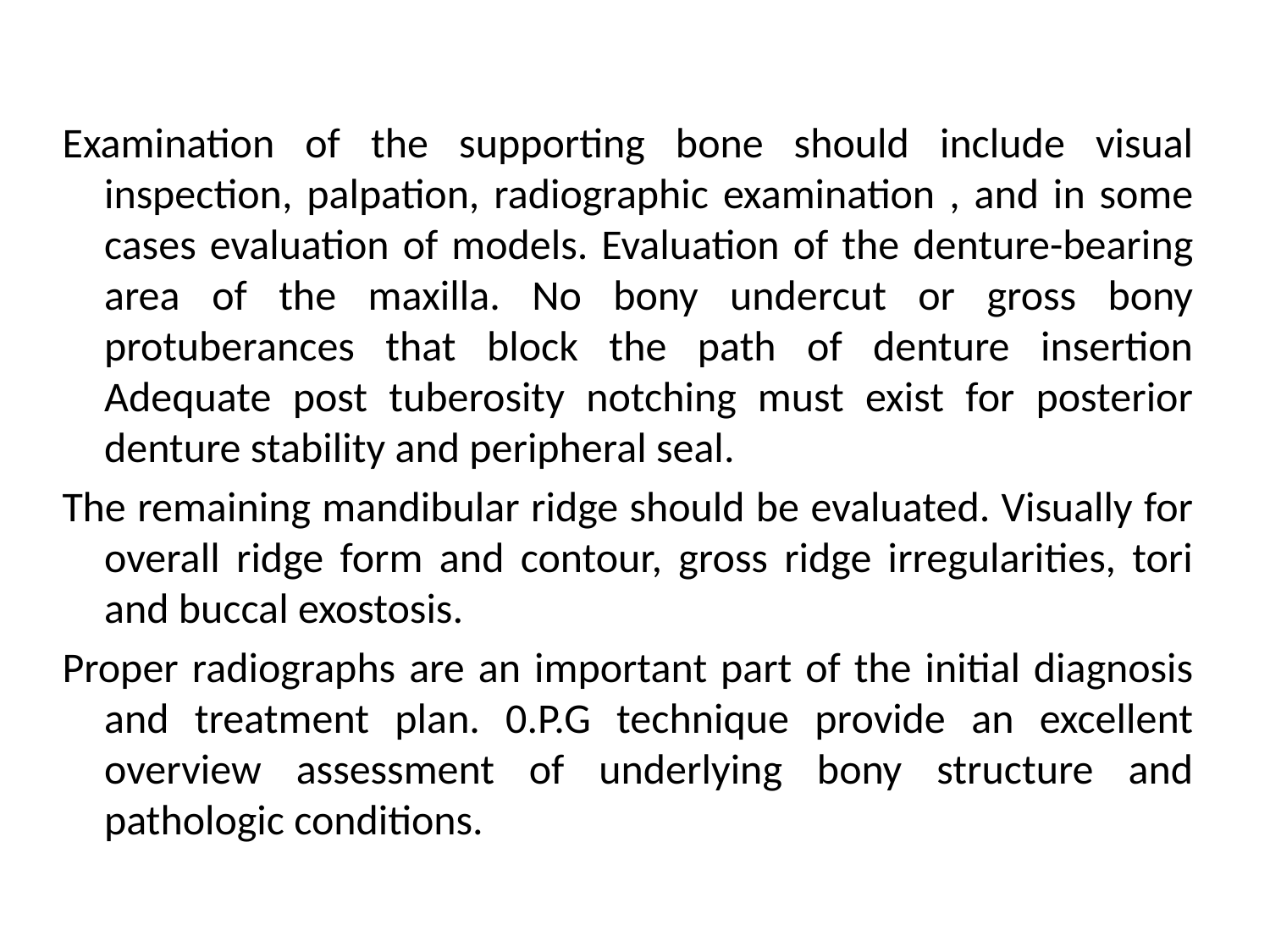

Examination of the supporting bone should include visual inspection, palpation, radiographic examination , and in some cases evaluation of models. Evaluation of the denture-bearing area of the maxilla. No bony undercut or gross bony protuberances that block the path of denture insertion Adequate post tuberosity notching must exist for posterior denture stability and peripheral seal.
The remaining mandibular ridge should be evaluated. Visually for overall ridge form and contour, gross ridge irregularities, tori and buccal exostosis.
Proper radiographs are an important part of the initial diagnosis and treatment plan. 0.P.G technique provide an excellent overview assessment of underlying bony structure and pathologic conditions.